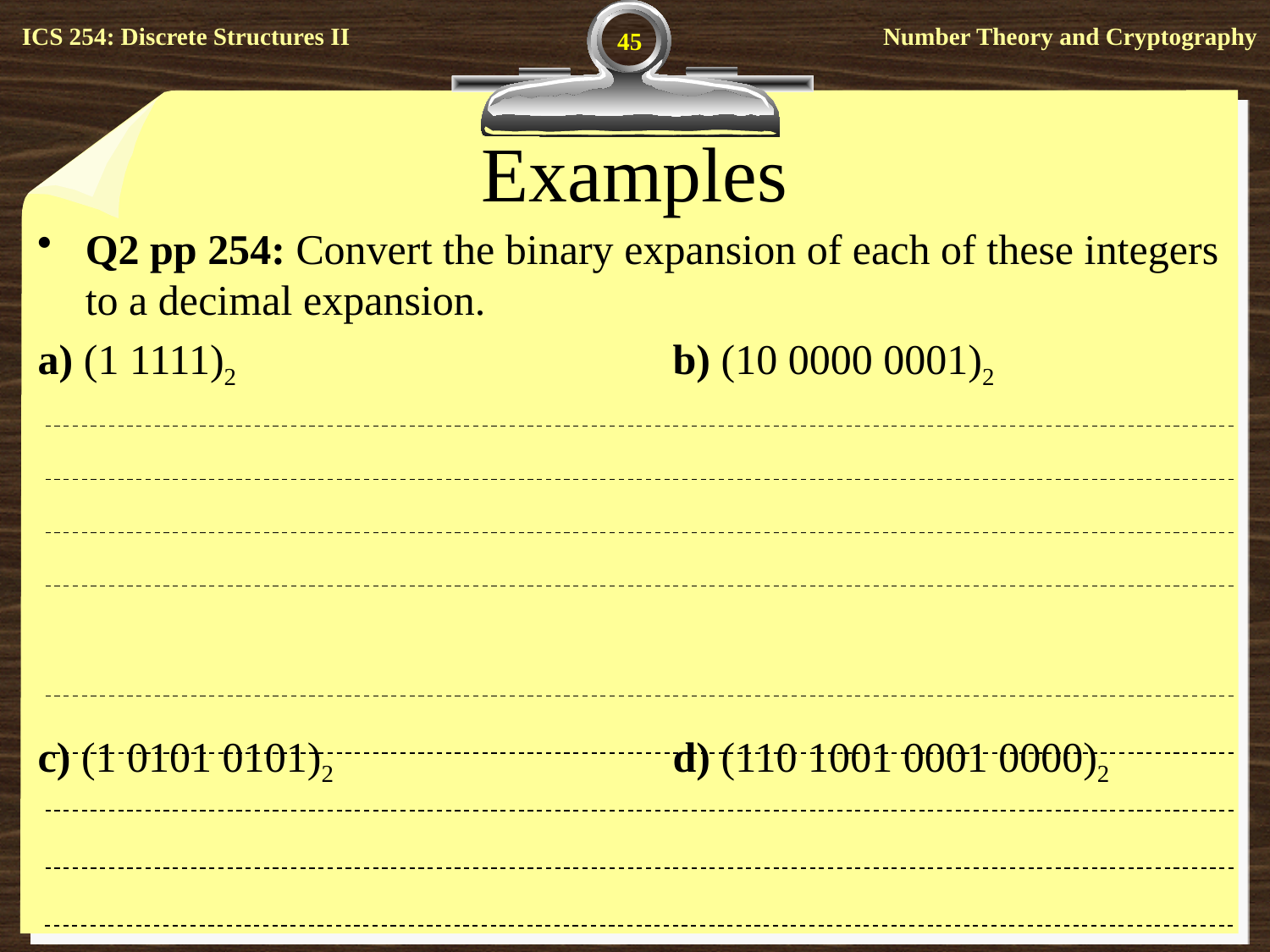

45
# Examples
Q2 pp 254: Convert the binary expansion of each of these integers to a decimal expansion.
a) (1 1111)2 				b) (10 0000 0001)2

c) (1 0101 0101)2 			d) (110 1001 0001 0000)2